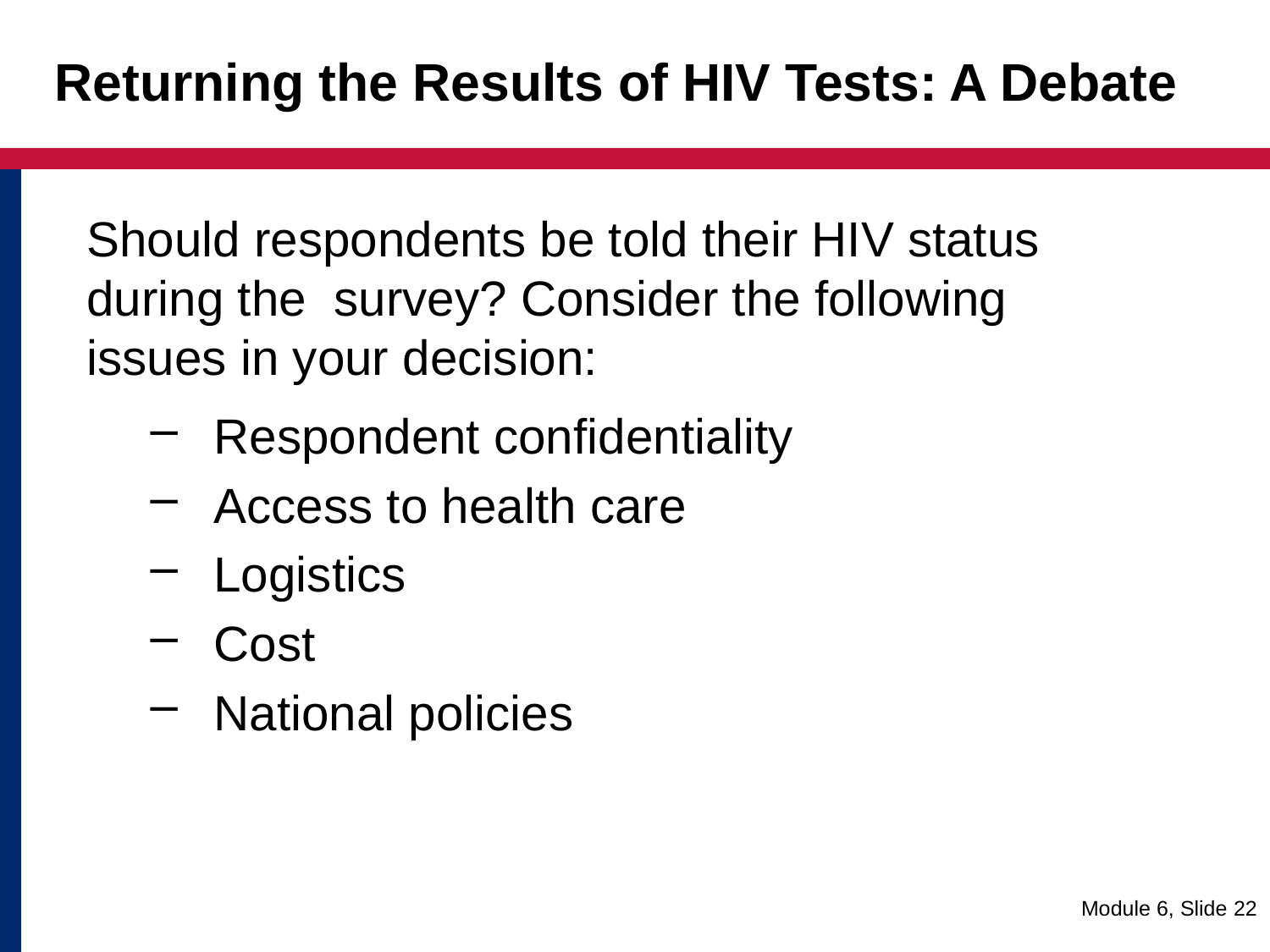

# Returning the Results of HIV Tests: A Debate
Should respondents be told their HIV status during the  survey? Consider the following issues in your decision:
Respondent confidentiality
Access to health care
Logistics
Cost
National policies

Module 6, Slide 22